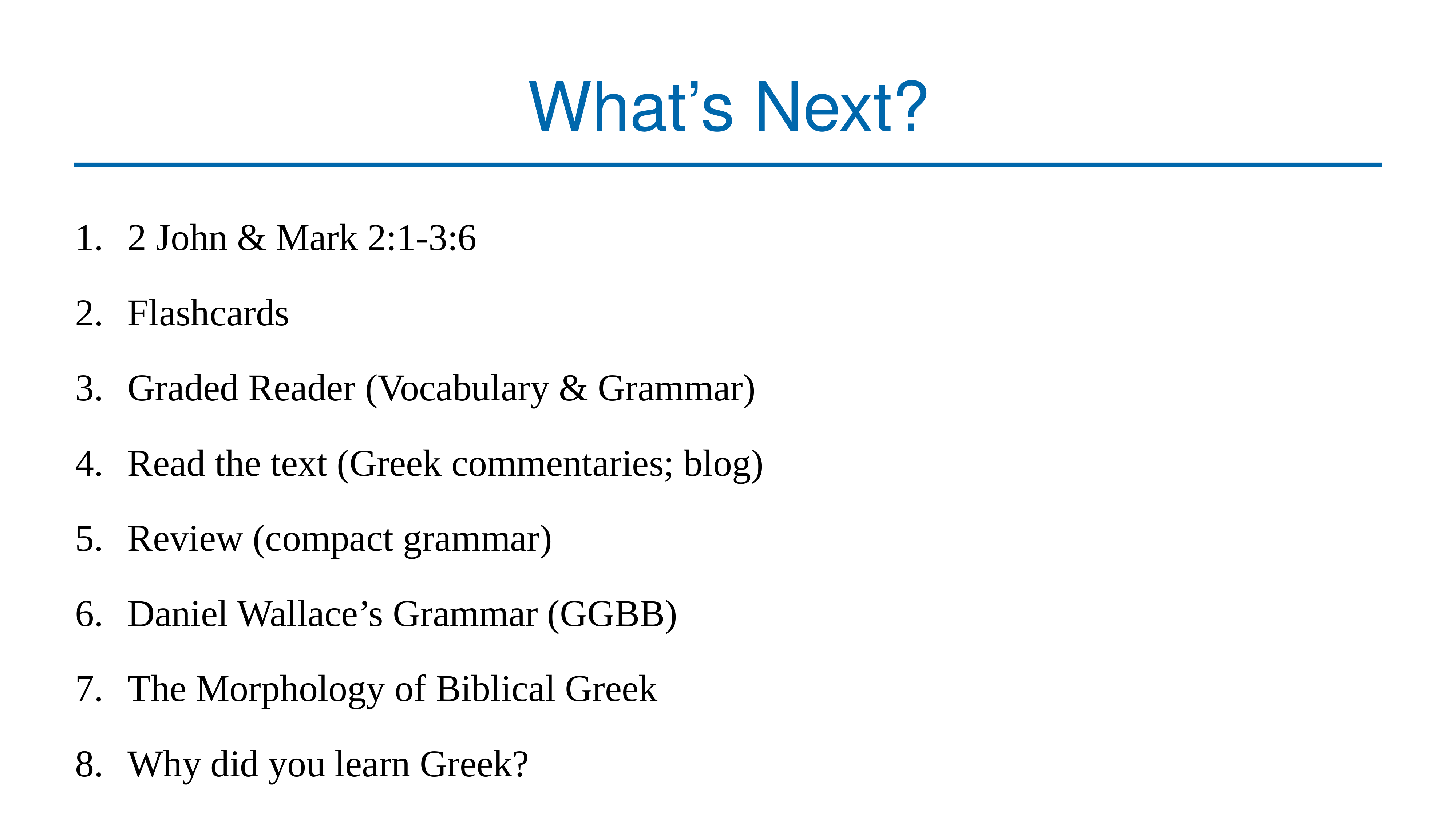

# What’s Next?
2 John & Mark 2:1-3:6
Flashcards
Graded Reader (Vocabulary & Grammar)
Read the text (Greek commentaries; blog)
Review (compact grammar)
Daniel Wallace’s Grammar (GGBB)
The Morphology of Biblical Greek
Why did you learn Greek?